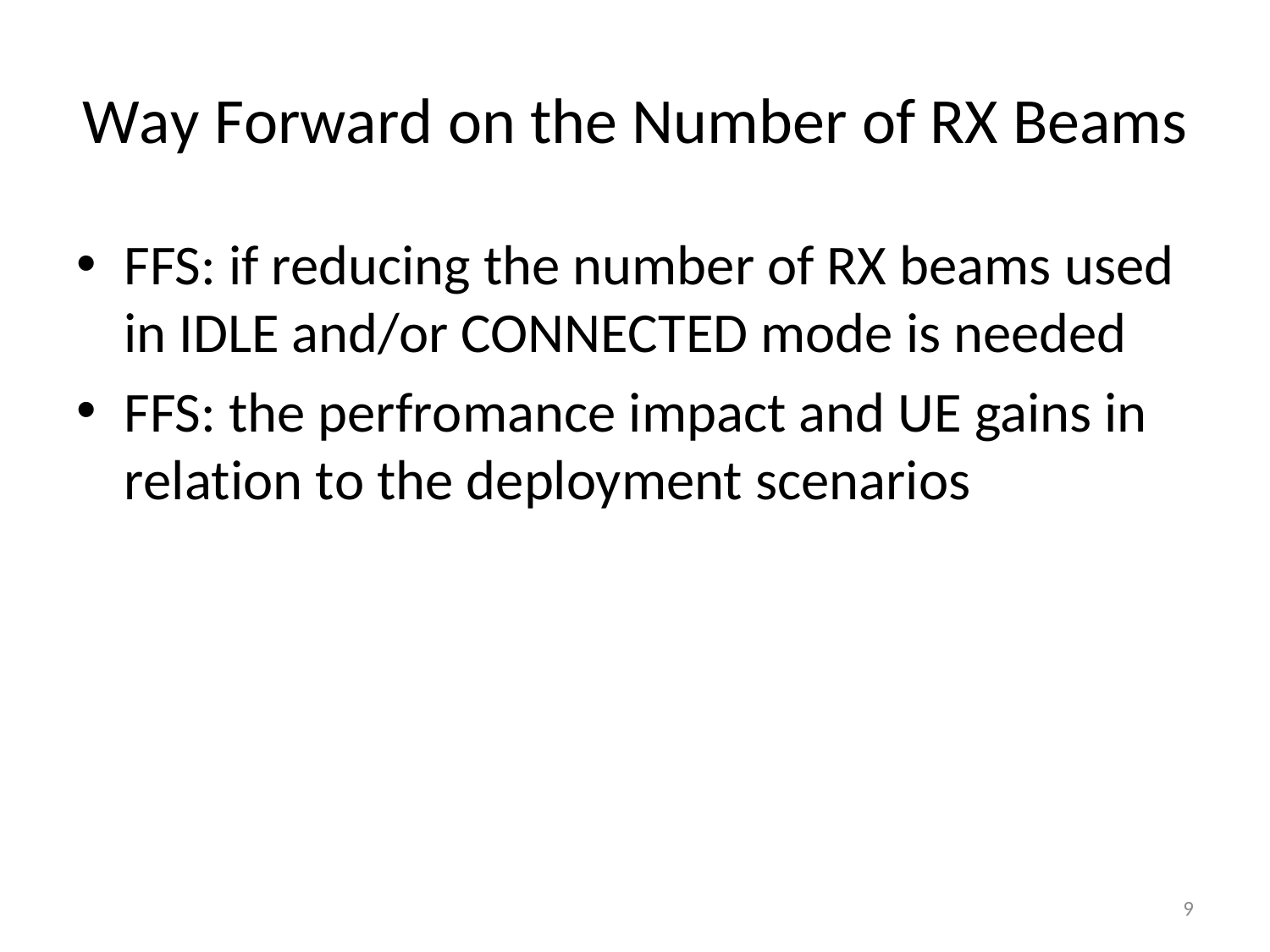

# Way Forward on the Number of RX Beams
FFS: if reducing the number of RX beams used in IDLE and/or CONNECTED mode is needed
FFS: the perfromance impact and UE gains in relation to the deployment scenarios

9